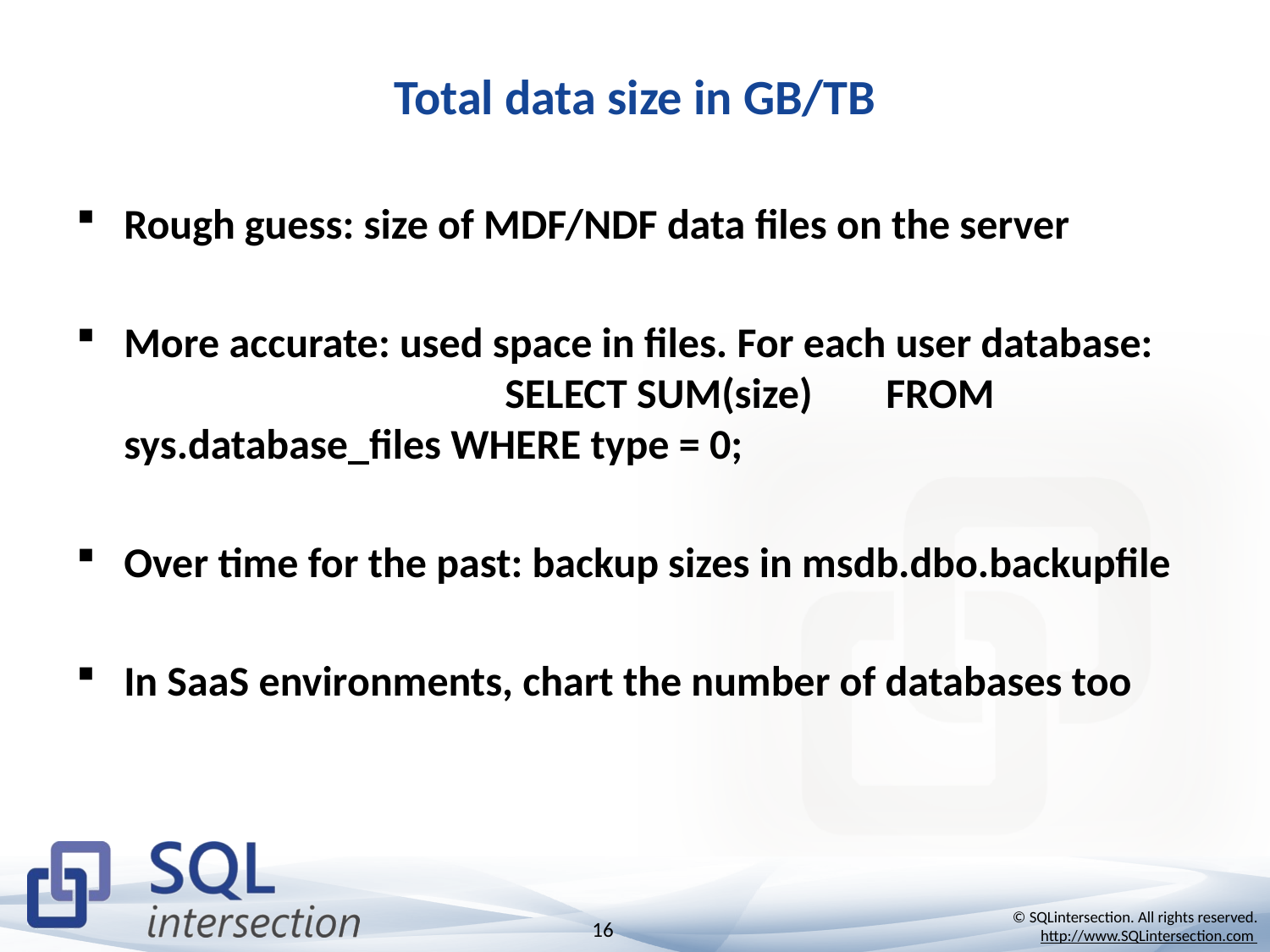

# Total data size in GB/TB
Rough guess: size of MDF/NDF data files on the server

More accurate: used space in files. For each user database:
			SELECT SUM(size)	FROM sys.database_files WHERE type = 0;

Over time for the past: backup sizes in msdb.dbo.backupfile

In SaaS environments, chart the number of databases too